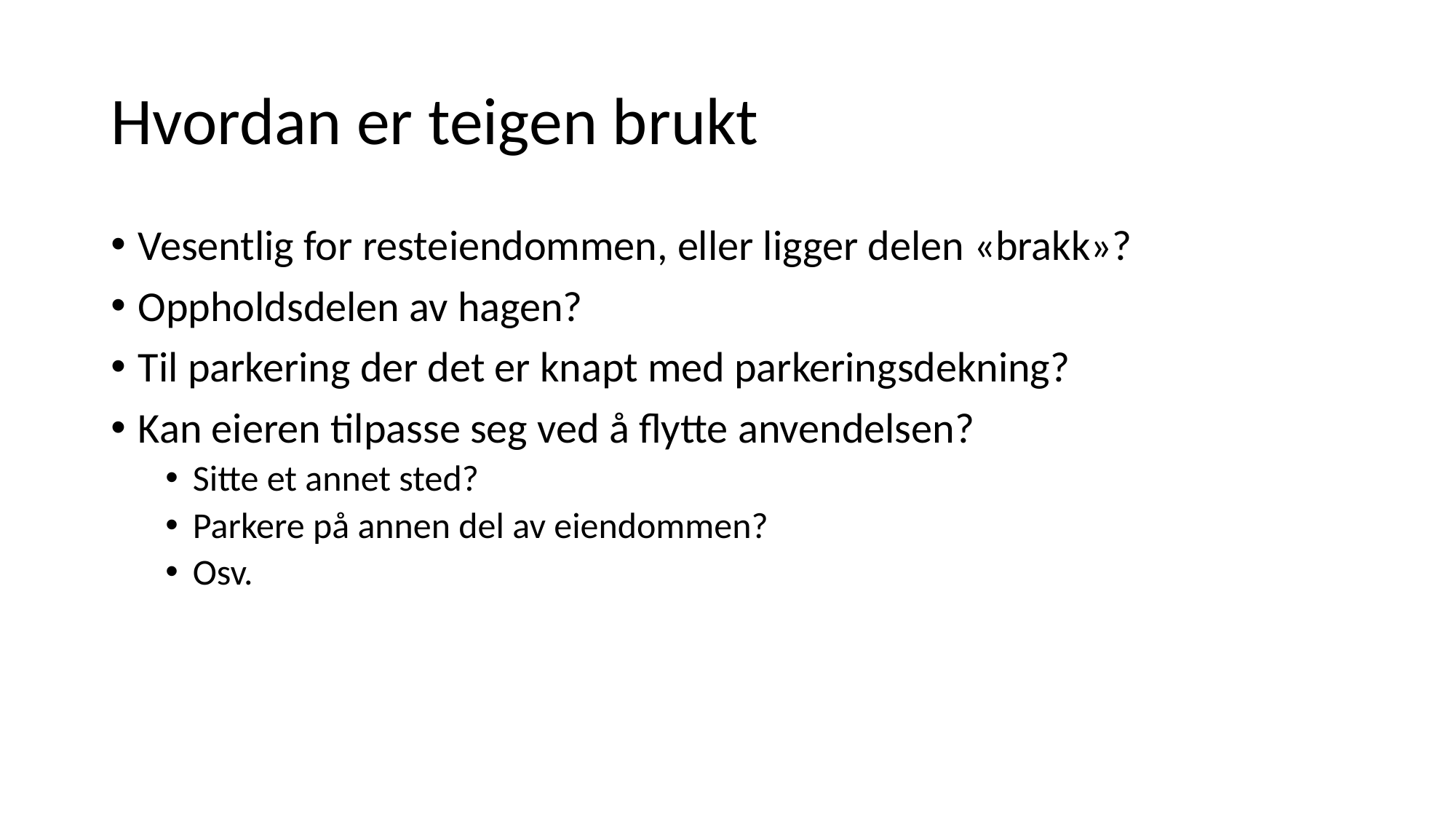

# Hvordan er teigen brukt
Vesentlig for resteiendommen, eller ligger delen «brakk»?
Oppholdsdelen av hagen?
Til parkering der det er knapt med parkeringsdekning?
Kan eieren tilpasse seg ved å flytte anvendelsen?
Sitte et annet sted?
Parkere på annen del av eiendommen?
Osv.